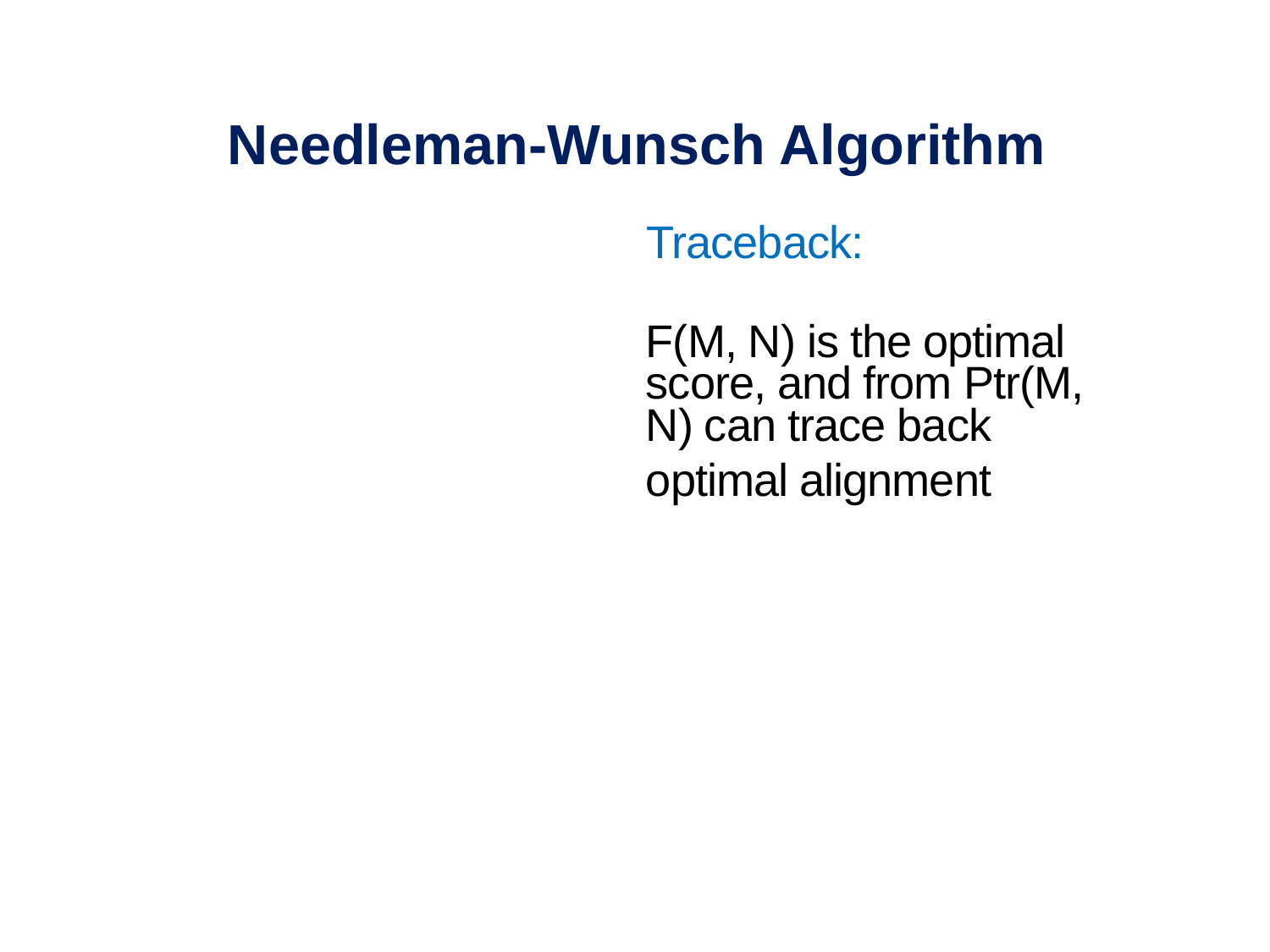

Needleman-Wunsch Algorithm
Traceback:
F(M, N) is the optimal score, and from Ptr(M, N) can trace back
optimal alignment